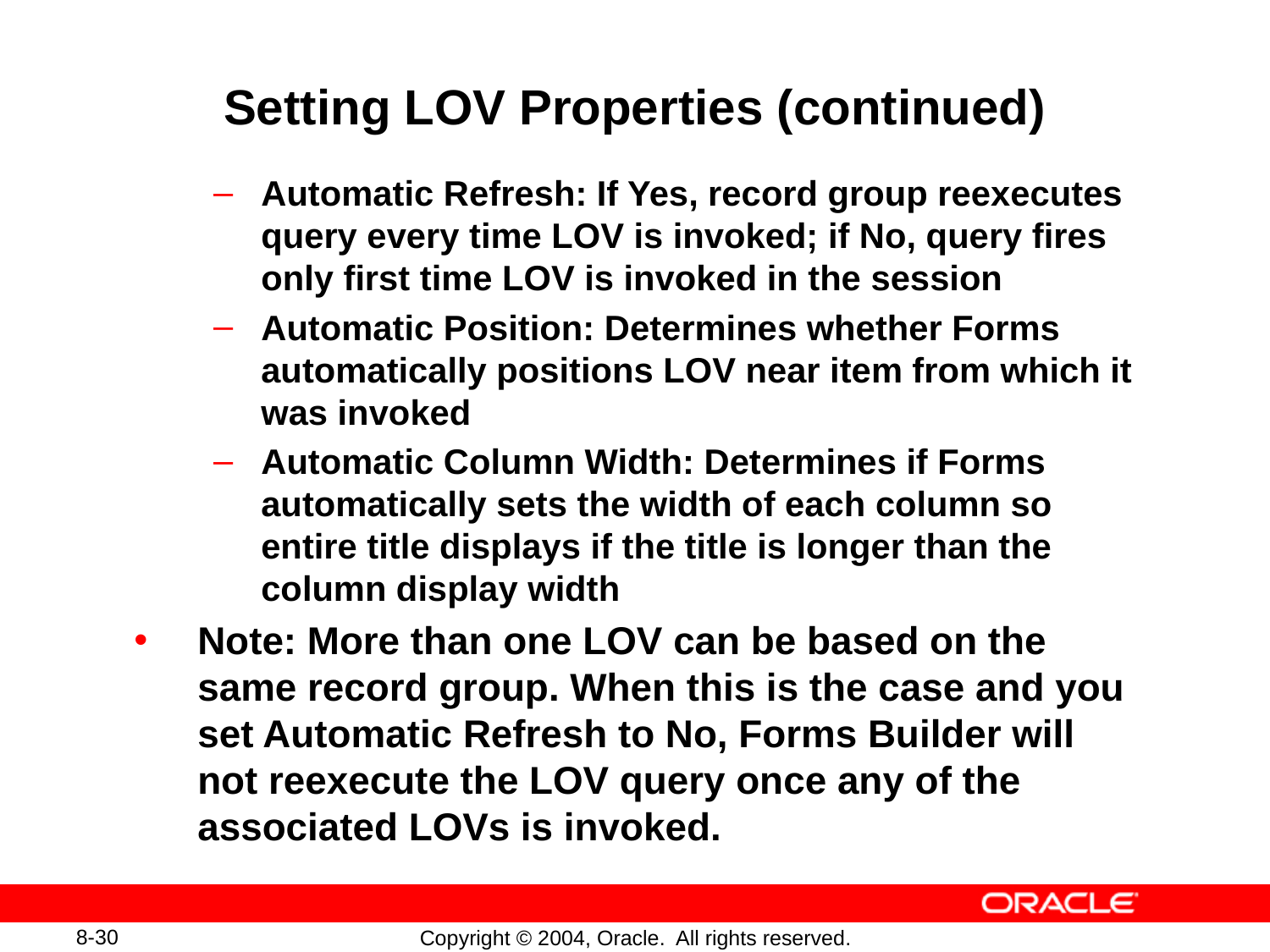

# Setting LOV Properties (continued)
Automatic Refresh: If Yes, record group reexecutes query every time LOV is invoked; if No, query fires only first time LOV is invoked in the session
Automatic Position: Determines whether Forms automatically positions LOV near item from which it was invoked
Automatic Column Width: Determines if Forms automatically sets the width of each column so entire title displays if the title is longer than the column display width
Note: More than one LOV can be based on the same record group. When this is the case and you set Automatic Refresh to No, Forms Builder will not reexecute the LOV query once any of the associated LOVs is invoked.